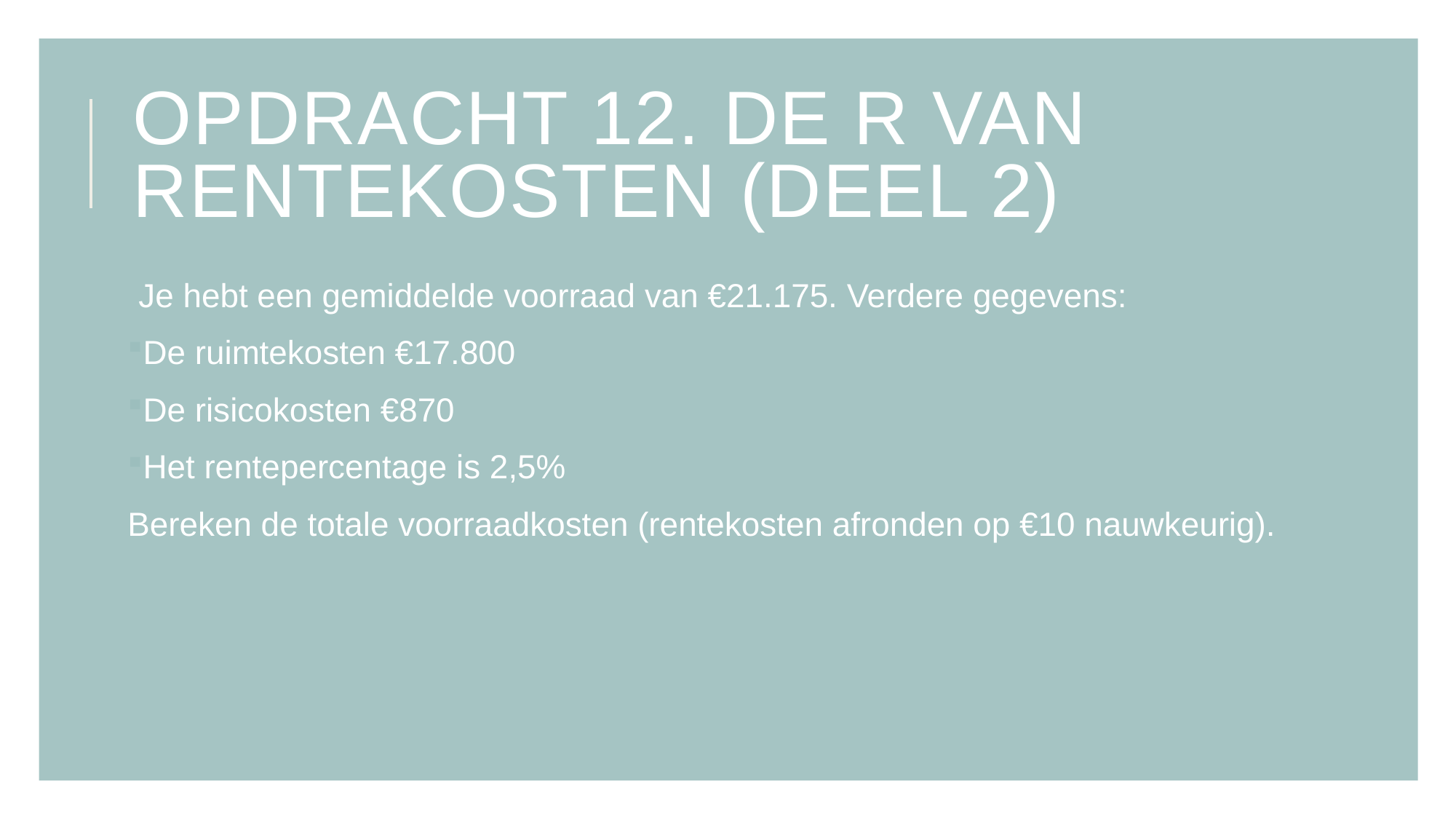

# Opdracht 12. De R van Rentekosten (deel 2)
Je hebt een gemiddelde voorraad van €21.175. Verdere gegevens:
De ruimtekosten €17.800
De risicokosten €870
Het rentepercentage is 2,5%
Bereken de totale voorraadkosten (rentekosten afronden op €10 nauwkeurig).